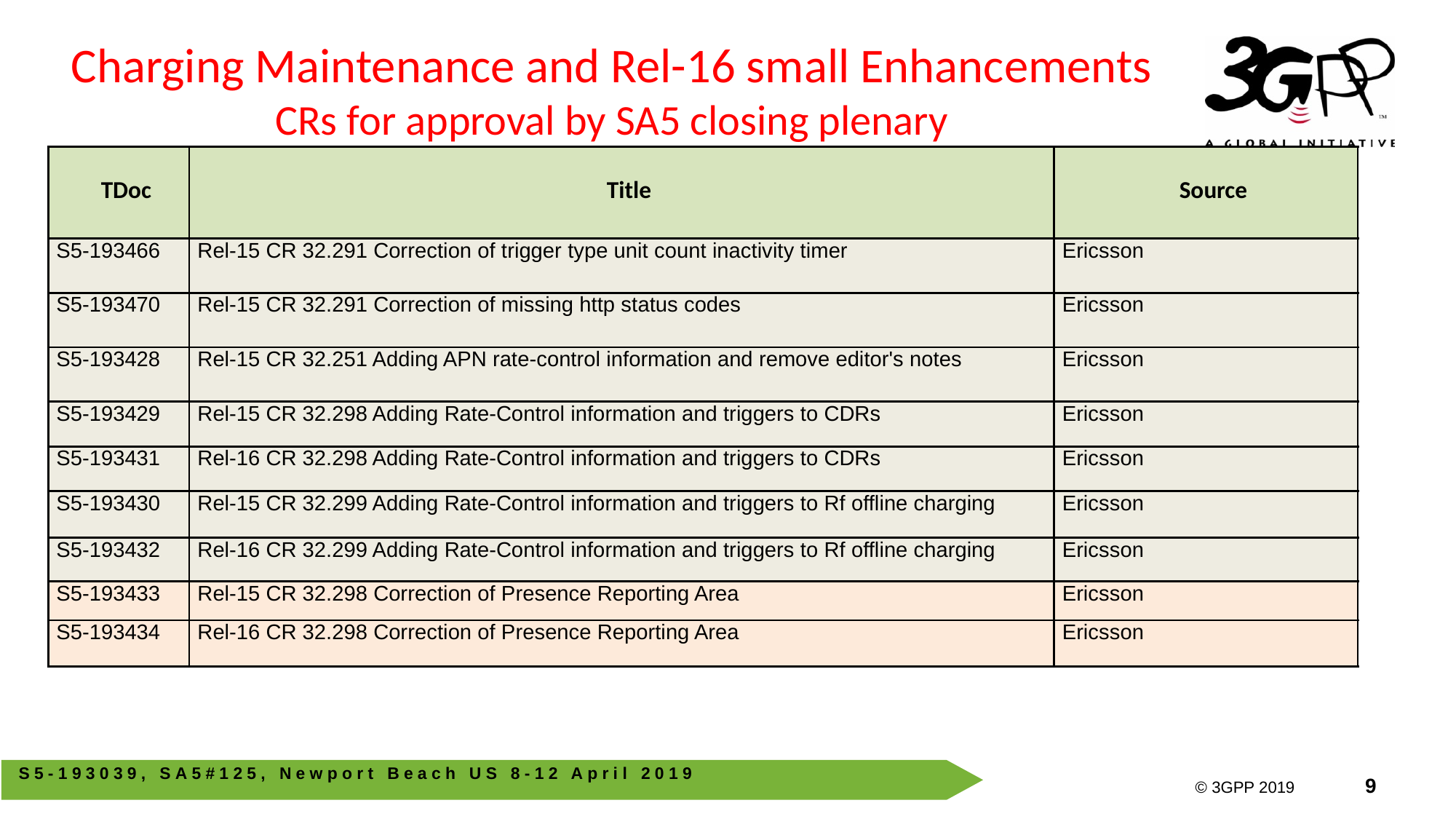

Charging Maintenance and Rel-16 small Enhancements CRs for approval by SA5 closing plenary
| TDoc | Title | Source |
| --- | --- | --- |
| S5-193466 | Rel-15 CR 32.291 Correction of trigger type unit count inactivity timer | Ericsson |
| S5-193470 | Rel-15 CR 32.291 Correction of missing http status codes | Ericsson |
| S5-193428 | Rel-15 CR 32.251 Adding APN rate-control information and remove editor's notes | Ericsson |
| S5-193429 | Rel-15 CR 32.298 Adding Rate-Control information and triggers to CDRs | Ericsson |
| S5-193431 | Rel-16 CR 32.298 Adding Rate-Control information and triggers to CDRs | Ericsson |
| S5-193430 | Rel-15 CR 32.299 Adding Rate-Control information and triggers to Rf offline charging | Ericsson |
| S5-193432 | Rel-16 CR 32.299 Adding Rate-Control information and triggers to Rf offline charging | Ericsson |
| S5-193433 | Rel-15 CR 32.298 Correction of Presence Reporting Area | Ericsson |
| S5-193434 | Rel-16 CR 32.298 Correction of Presence Reporting Area | Ericsson |